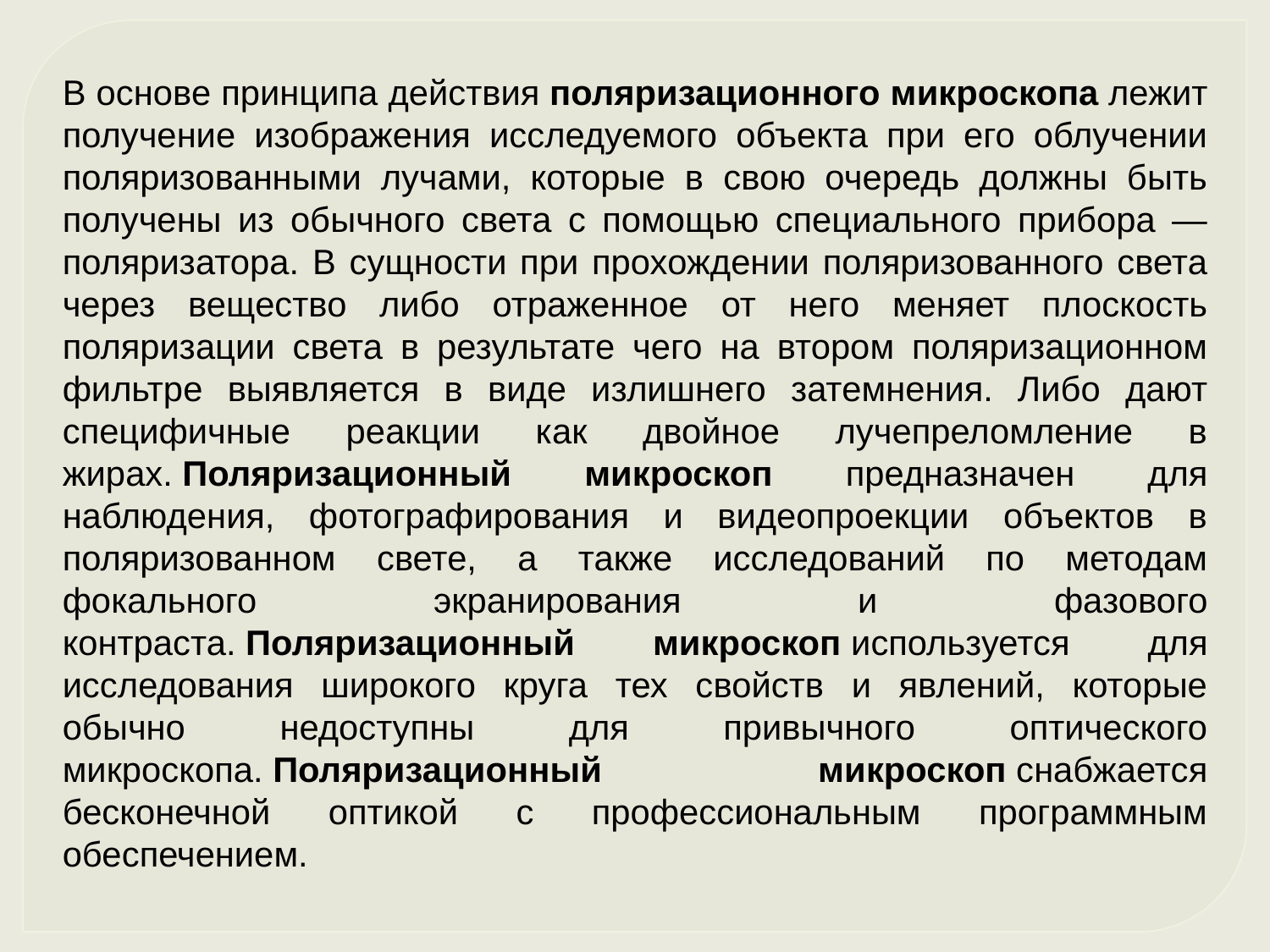

В основе принципа действия поляризационного микроскопа лежит получение изображения исследуемого объекта при его облучении поляризованными лучами, которые в свою очередь должны быть получены из обычного света с помощью специального прибора — поляризатора. В сущности при прохождении поляризованного света через вещество либо отраженное от него меняет плоскость поляризации света в результате чего на втором поляризационном фильтре выявляется в виде излишнего затемнения. Либо дают специфичные реакции как двойное лучепреломление в жирах. Поляризационный микроскоп предназначен для наблюдения, фотографирования и видеопроекции объектов в поляризованном свете, а также исследований по методам фокального экранирования и фазового контраста. Поляризационный микроскоп используется для исследования широкого круга тех свойств и явлений, которые обычно недоступны для привычного оптического микроскопа. Поляризационный микроскоп снабжается бесконечной оптикой с профессиональным программным обеспечением.